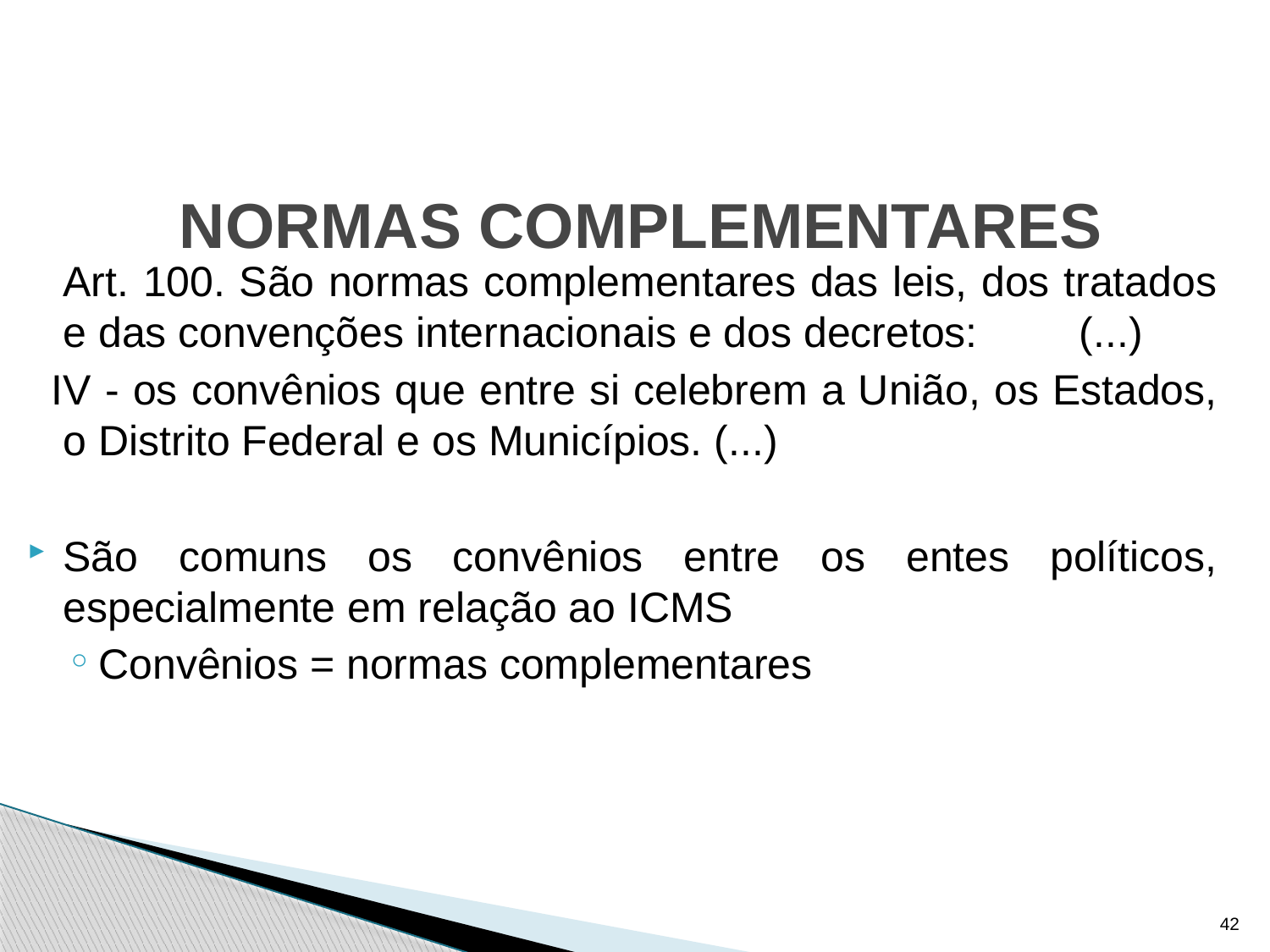

# NORMAS COMPLEMENTARES
	Art. 100. São normas complementares das leis, dos tratados e das convenções internacionais e dos decretos:	(...)
  IV - os convênios que entre si celebrem a União, os Estados, o Distrito Federal e os Municípios. (...)

São comuns os convênios entre os entes políticos, especialmente em relação ao ICMS
Convênios = normas complementares

42